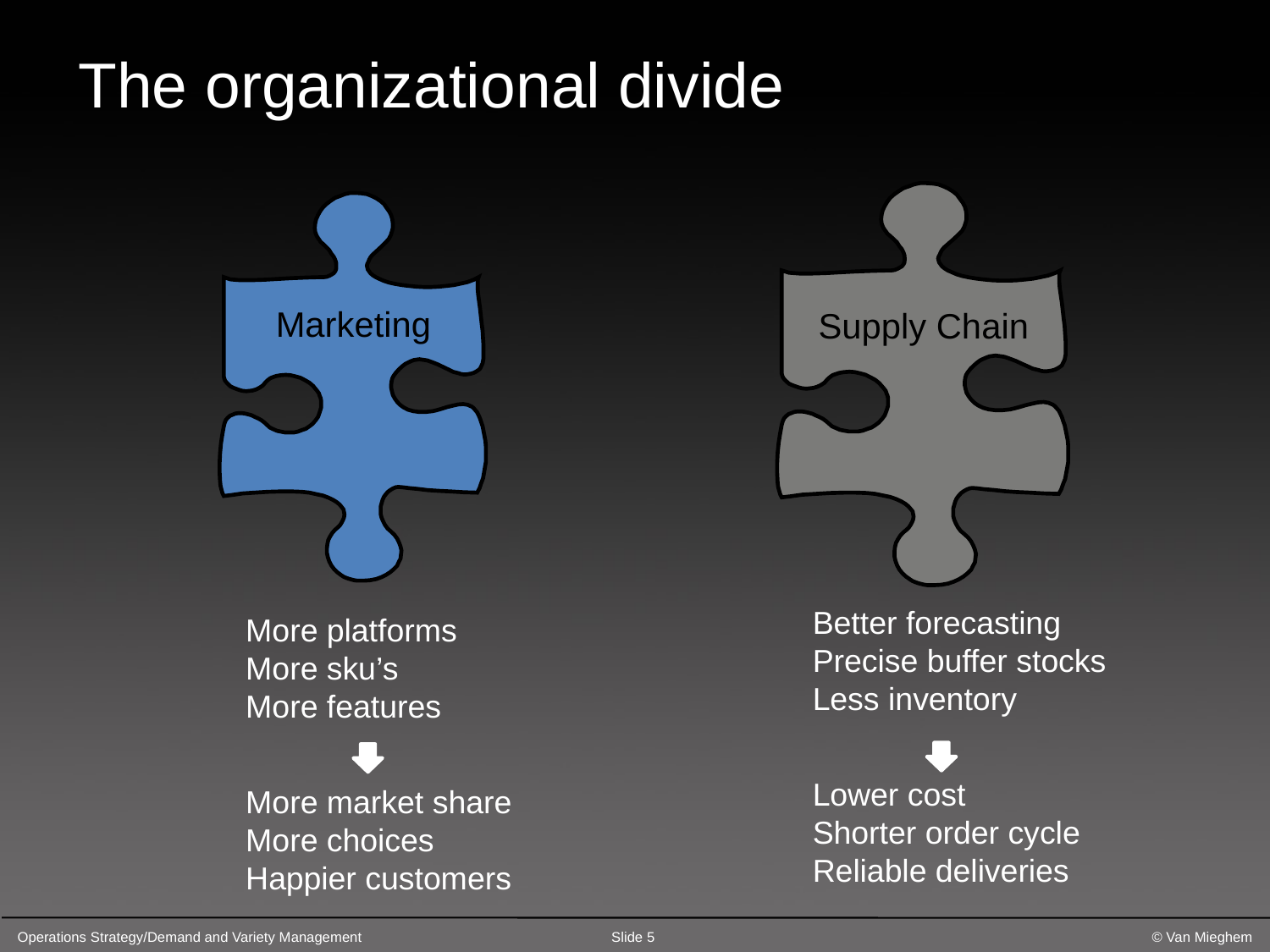

The organizational divide

Supply Chain
Better forecasting
Precise buffer stocks
Less inventory

Lower cost
Shorter order cycle
Reliable deliveries

Marketing

Marketing
More platforms
More sku’s
More features

More market share
More choices
Happier customers